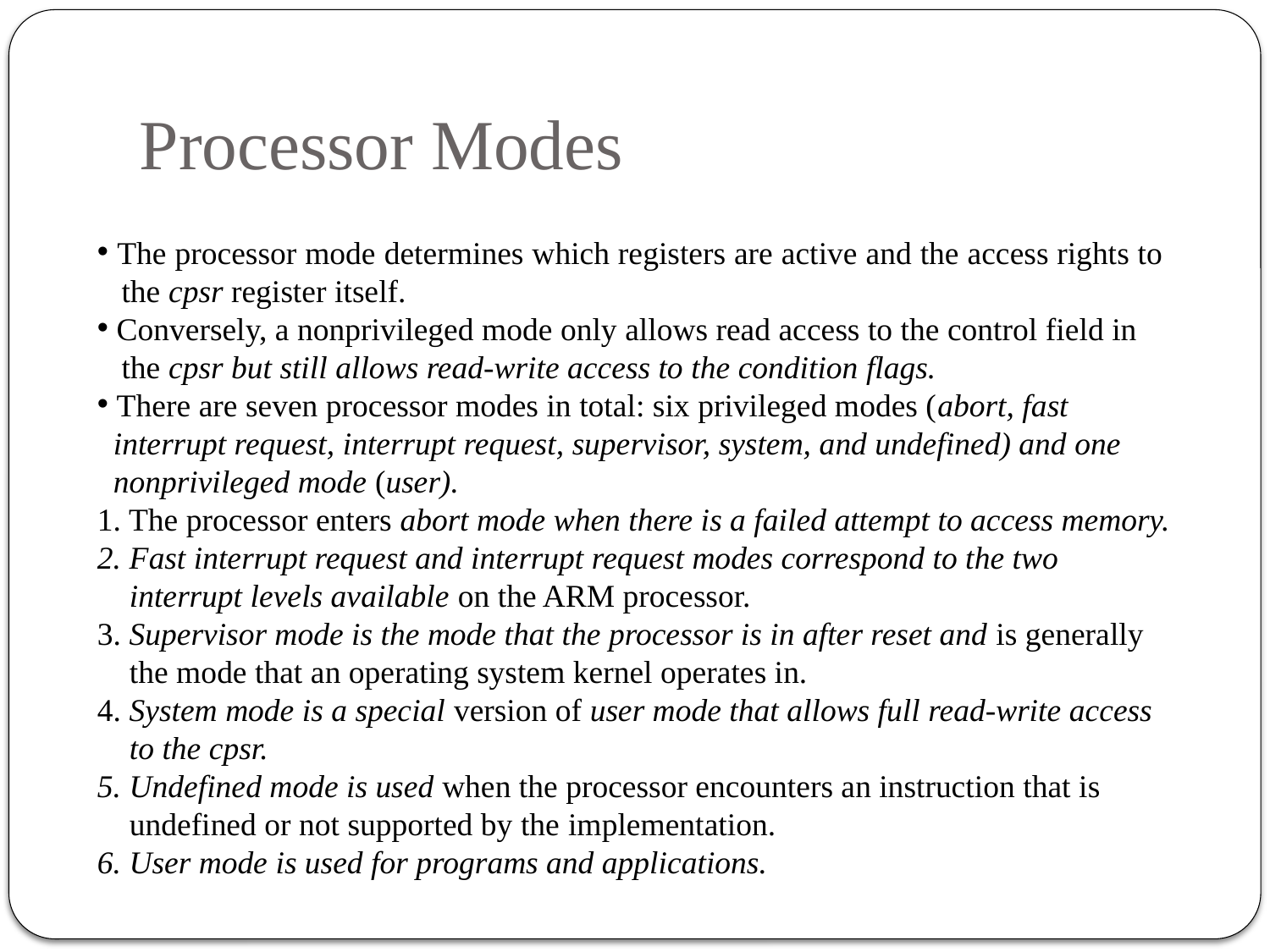

# Processor Modes
 The processor mode determines which registers are active and the access rights to
   the cpsr register itself.
 Conversely, a nonprivileged mode only allows read access to the control field in
   the cpsr but still allows read-write access to the condition flags.
 There are seven processor modes in total: six privileged modes (abort, fast
  interrupt request, interrupt request, supervisor, system, and undefined) and one
  nonprivileged mode (user).
1. The processor enters abort mode when there is a failed attempt to access memory.
2. Fast interrupt request and interrupt request modes correspond to the two
    interrupt levels available on the ARM processor.
3. Supervisor mode is the mode that the processor is in after reset and is generally
    the mode that an operating system kernel operates in.
4. System mode is a special version of user mode that allows full read-write access
    to the cpsr.
5. Undefined mode is used when the processor encounters an instruction that is
    undefined or not supported by the implementation.
6. User mode is used for programs and applications.